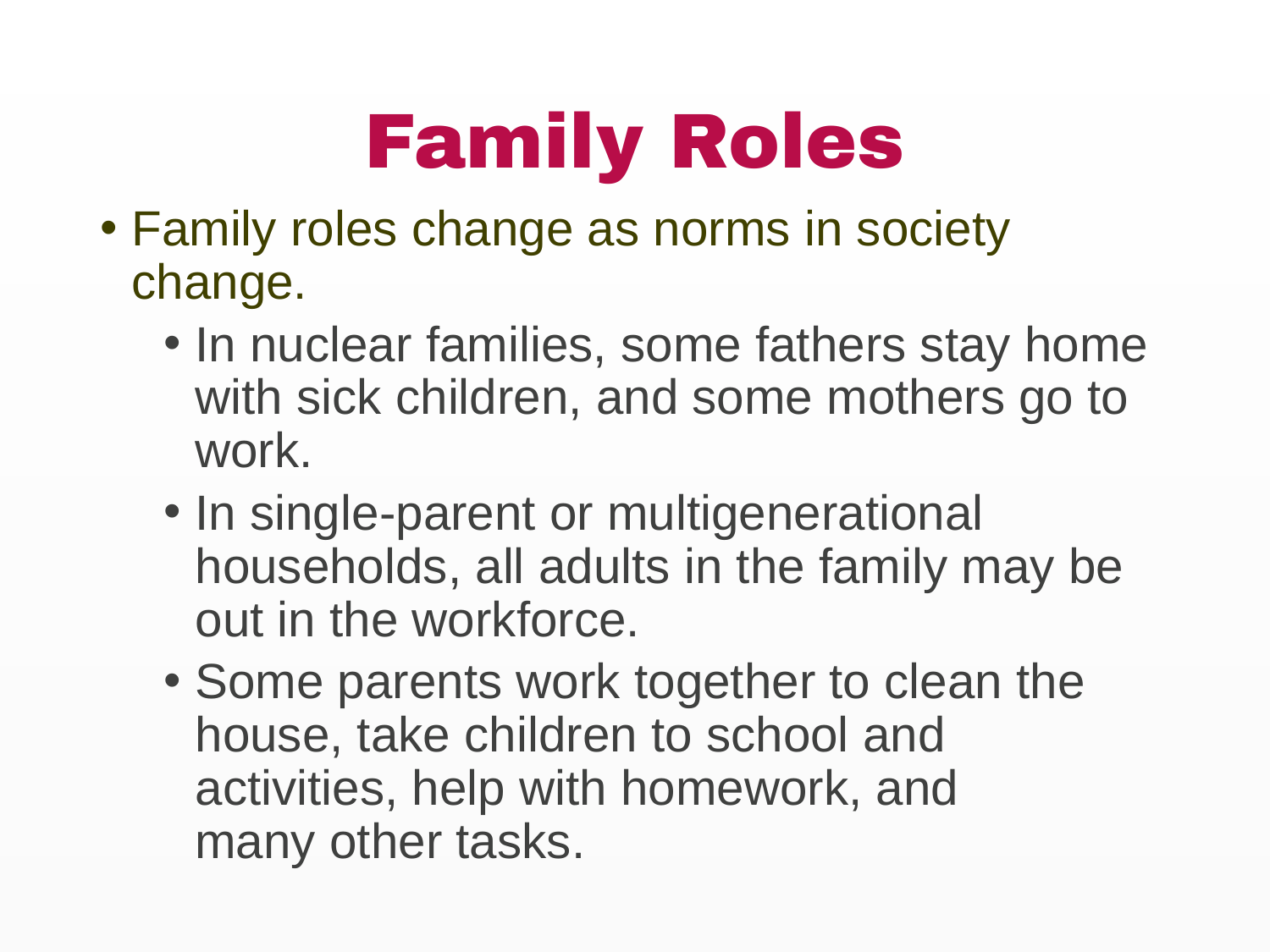

# Family Roles
Family roles change as norms in society change.
In nuclear families, some fathers stay home with sick children, and some mothers go to work.
In single-parent or multigenerational households, all adults in the family may be out in the workforce.
Some parents work together to clean the house, take children to school and activities, help with homework, and many other tasks.